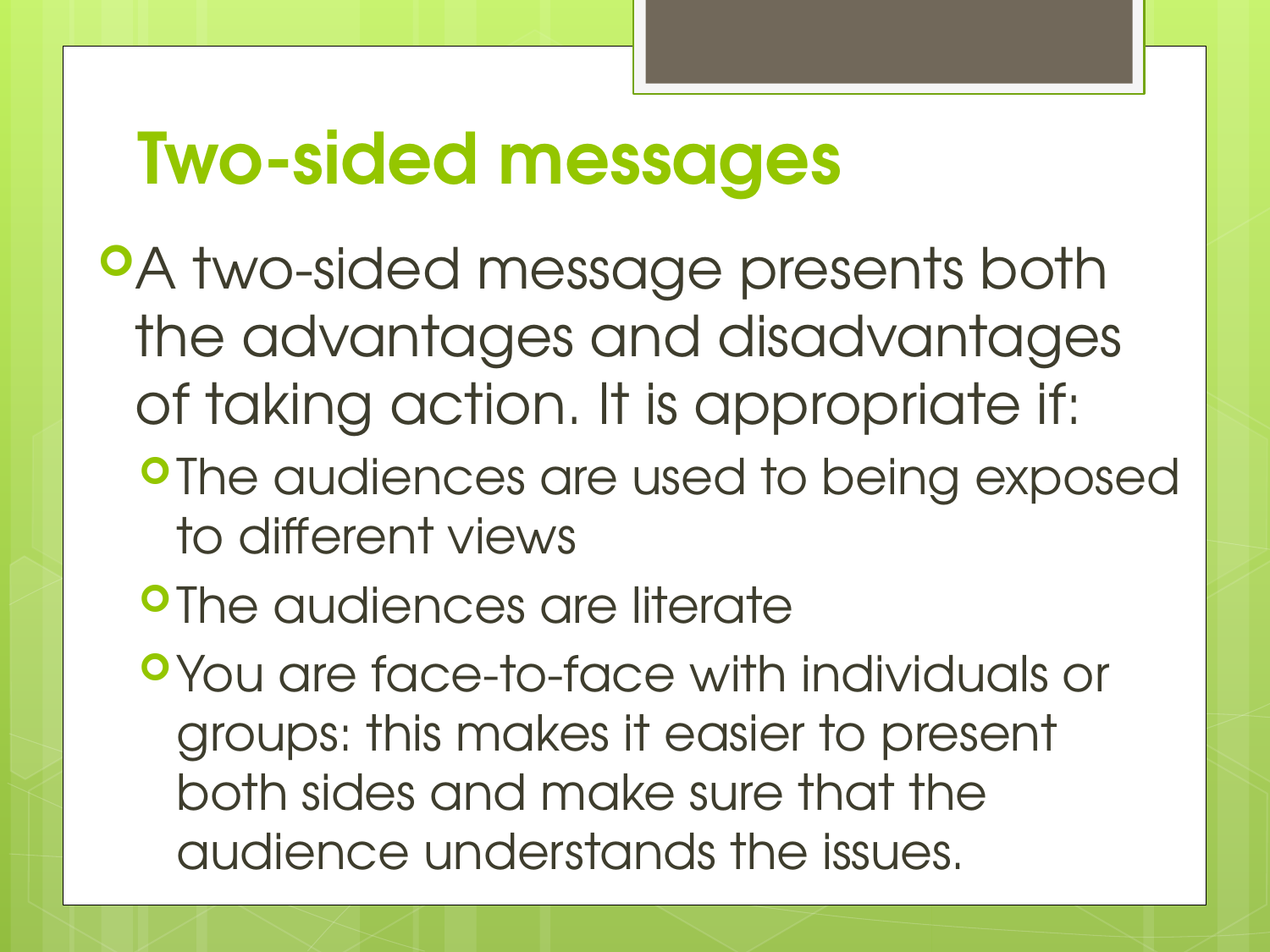

# Two-sided messages
A two-sided message presents both the advantages and disadvantages of taking action. It is appropriate if:
The audiences are used to being exposed to different views
The audiences are literate
You are face-to-face with individuals or groups: this makes it easier to present both sides and make sure that the audience understands the issues.